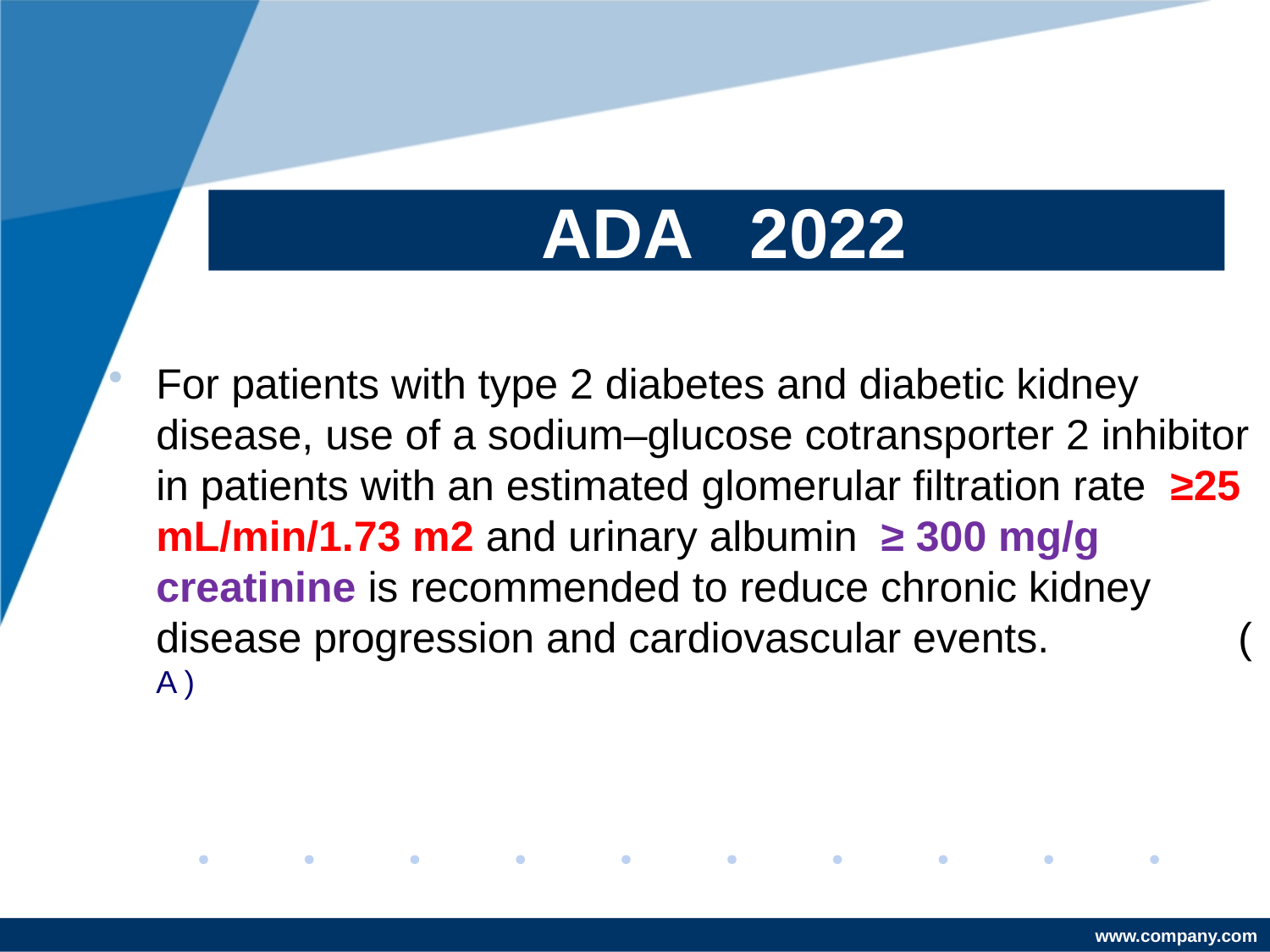

# ADA   2022
For patients with type 2 diabetes and diabetic kidney disease, use of a sodium–glucose cotransporter 2 inhibitor in patients with an estimated glomerular filtration rate  ≥25 mL/min/1.73 m2 and urinary albumin  ≥ 300 mg/g creatinine is recommended to reduce chronic kidney disease progression and cardiovascular events.                ( A )